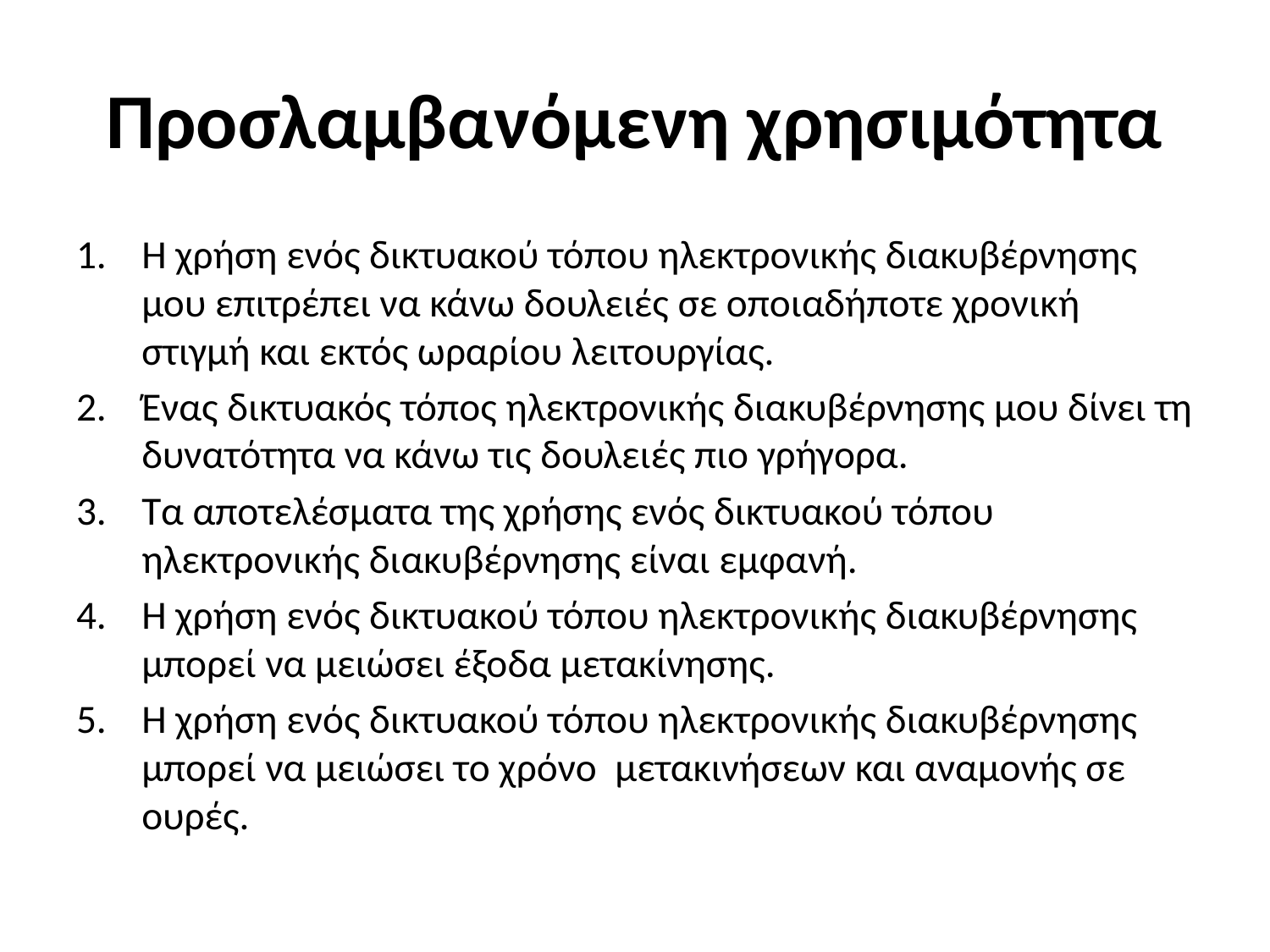

# Προσλαμβανόμενη χρησιμότητα
Η χρήση ενός δικτυακού τόπου ηλεκτρονικής διακυβέρνησης μου επιτρέπει να κάνω δουλειές σε οποιαδήποτε χρονική στιγμή και εκτός ωραρίου λειτουργίας.
Ένας δικτυακός τόπος ηλεκτρονικής διακυβέρνησης μου δίνει τη δυνατότητα να κάνω τις δουλειές πιο γρήγορα.
Τα αποτελέσματα της χρήσης ενός δικτυακού τόπου ηλεκτρονικής διακυβέρνησης είναι εμφανή.
Η χρήση ενός δικτυακού τόπου ηλεκτρονικής διακυβέρνησης μπορεί να μειώσει έξοδα μετακίνησης.
Η χρήση ενός δικτυακού τόπου ηλεκτρονικής διακυβέρνησης μπορεί να μειώσει το χρόνο  μετακινήσεων και αναμονής σε ουρές.